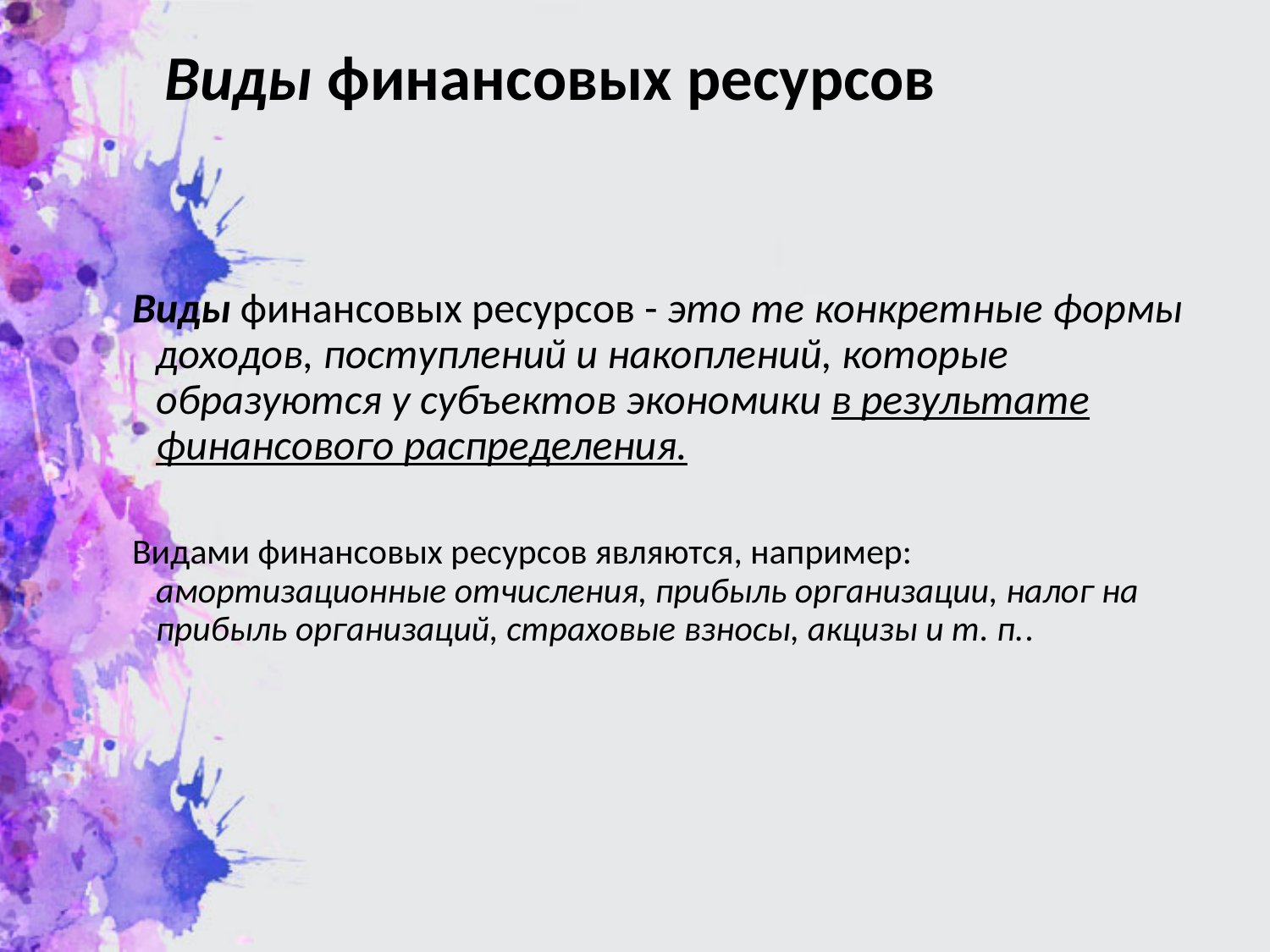

Виды финансовых ресурсов
Виды финансовых ресурсов - это те конкретные формы доходов, поступлений и накоплений, которые образуются у субъектов экономики в результате финансового распределения.

Видами финансовых ресурсов являются, например: амортизационные отчисления, прибыль организации, налог на прибыль организаций, страховые взносы, акцизы и т. п..